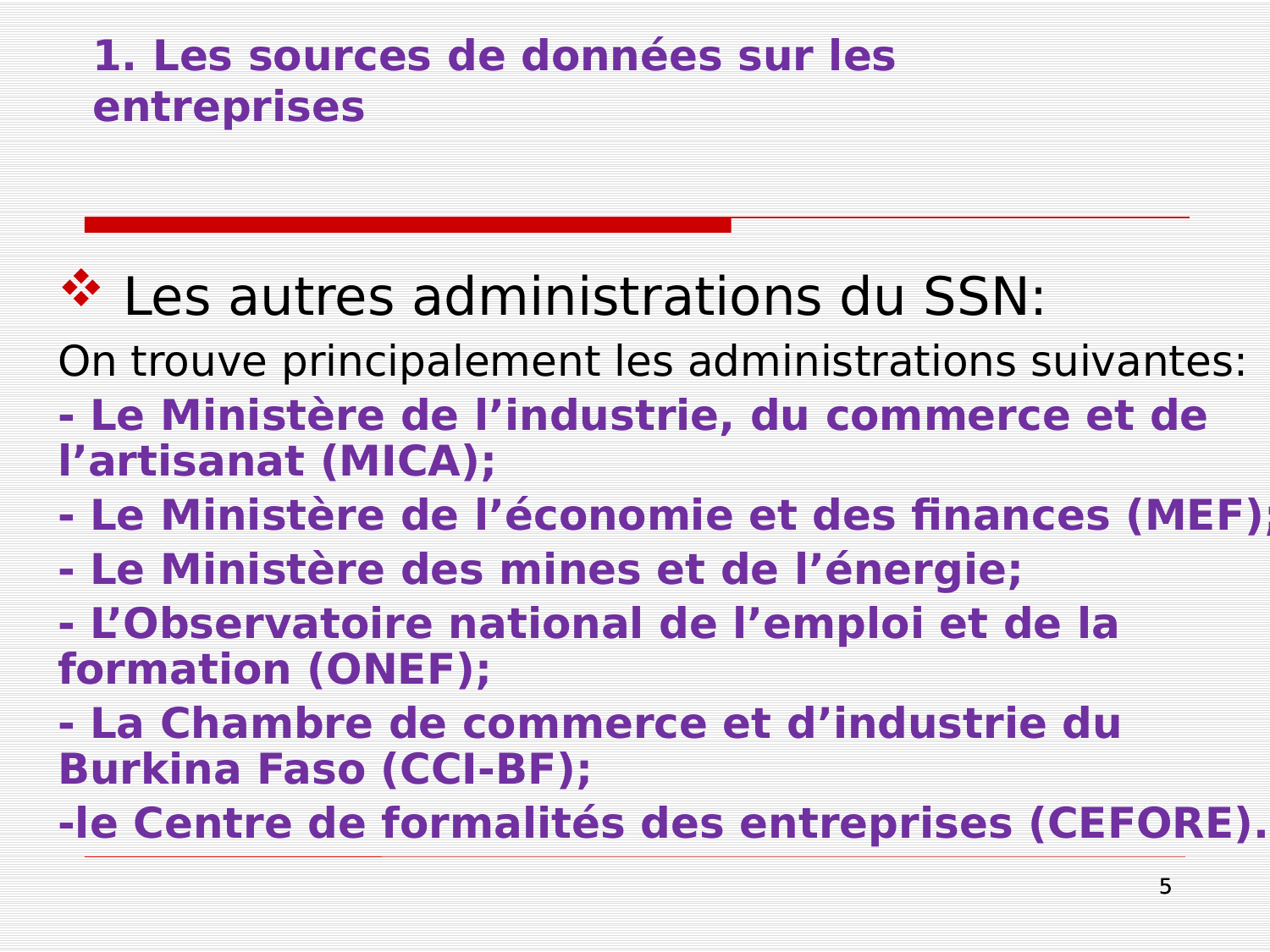

# 1. Les sources de données sur les entreprises
Les autres administrations du SSN:
On trouve principalement les administrations suivantes:
- Le Ministère de l’industrie, du commerce et de l’artisanat (MICA);
- Le Ministère de l’économie et des finances (MEF);
- Le Ministère des mines et de l’énergie;
- L’Observatoire national de l’emploi et de la formation (ONEF);
- La Chambre de commerce et d’industrie du Burkina Faso (CCI-BF);
-le Centre de formalités des entreprises (CEFORE).

5
5